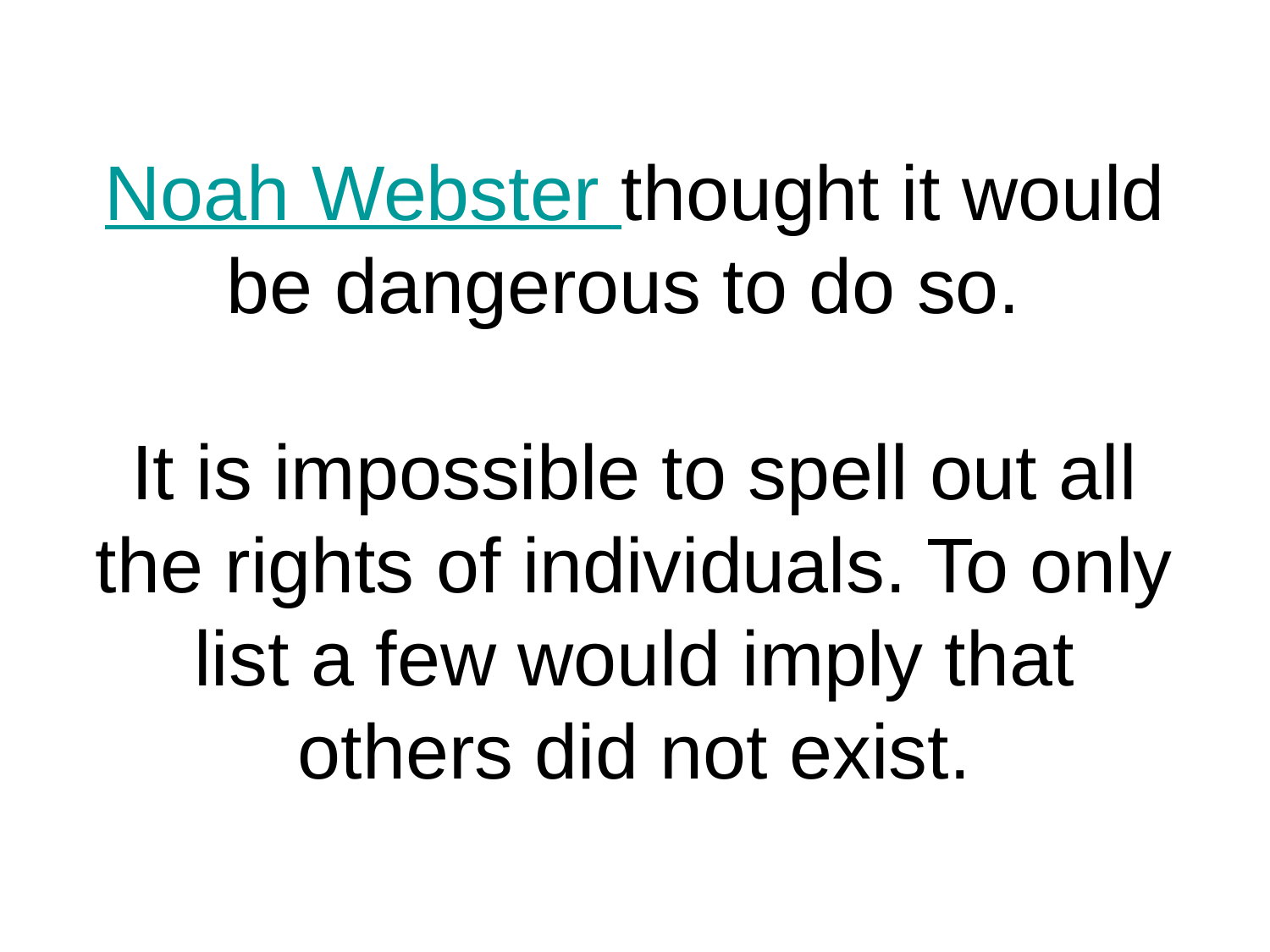

# Noah Webster thought it would be dangerous to do so. It is impossible to spell out all the rights of individuals. To only list a few would imply that others did not exist.